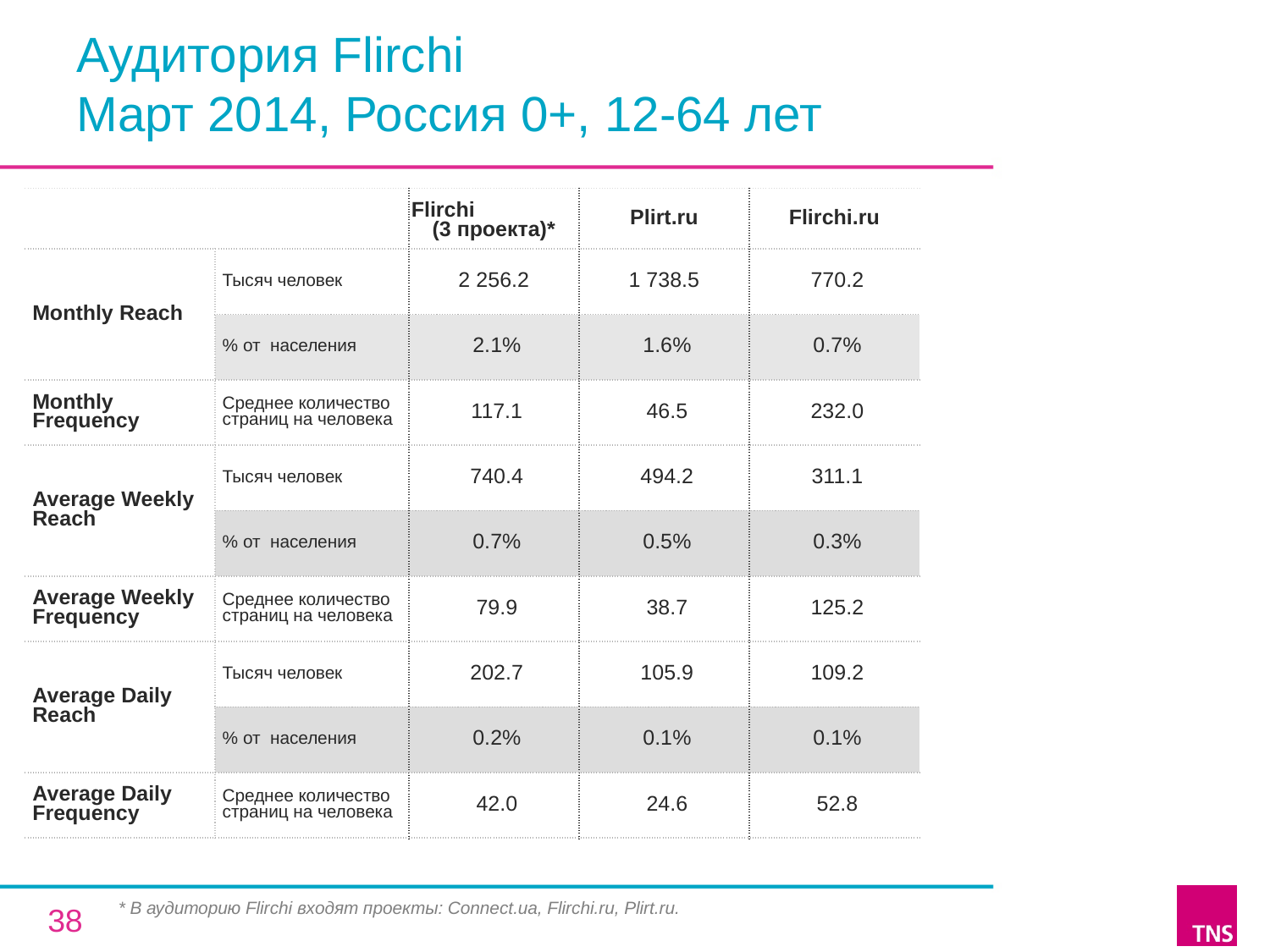

# Аудитория Flirchi Март 2014, Россия 0+, 12-64 лет
|  |  | Flirchi (3 проекта)\* | Plirt.ru | Flirchi.ru |
| --- | --- | --- | --- | --- |
| Monthly Reach | Тысяч человек | 2 256.2 | 1 738.5 | 770.2 |
|  | % от населения | 2.1% | 1.6% | 0.7% |
| Monthly Frequency | Среднее количество страниц на человека | 117.1 | 46.5 | 232.0 |
| Average Weekly Reach | Тысяч человек | 740.4 | 494.2 | 311.1 |
|  | % от населения | 0.7% | 0.5% | 0.3% |
| Average Weekly Frequency | Среднее количество страниц на человека | 79.9 | 38.7 | 125.2 |
| Average Daily Reach | Тысяч человек | 202.7 | 105.9 | 109.2 |
|  | % от населения | 0.2% | 0.1% | 0.1% |
| Average Daily Frequency | Среднее количество страниц на человека | 42.0 | 24.6 | 52.8 |
* В аудиторию Flirchi входят проекты: Connect.ua, Flirchi.ru, Plirt.ru.
38